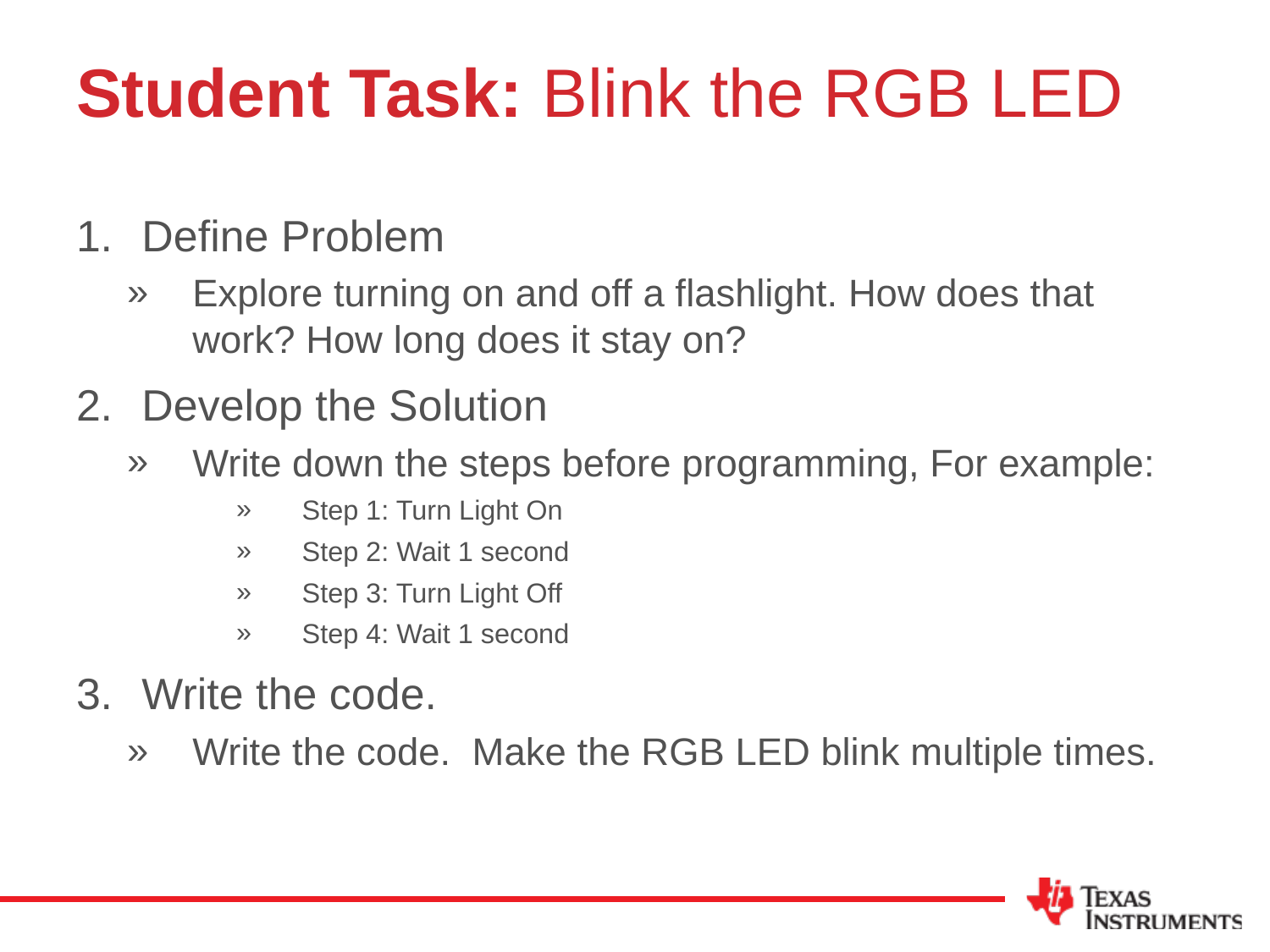

# Student Task: Blink the RGB LED
Define Problem
Explore turning on and off a flashlight. How does that work? How long does it stay on?
Develop the Solution
Write down the steps before programming, For example:
Step 1: Turn Light On
Step 2: Wait 1 second
Step 3: Turn Light Off
Step 4: Wait 1 second
Write the code.
Write the code.  Make the RGB LED blink multiple times.